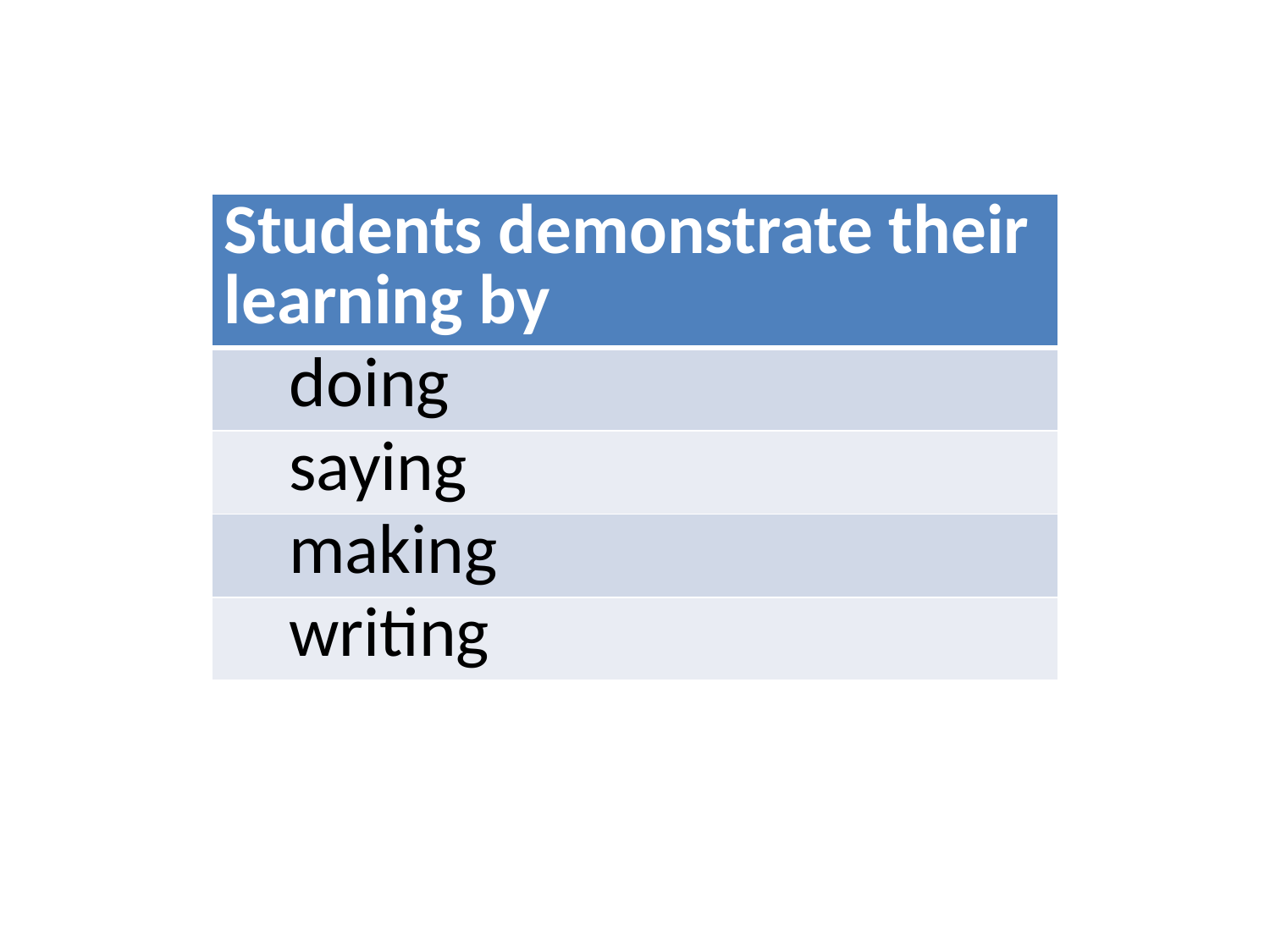

| Students demonstrate their learning by |
| --- |
| doing |
| saying |
| making |
| writing |